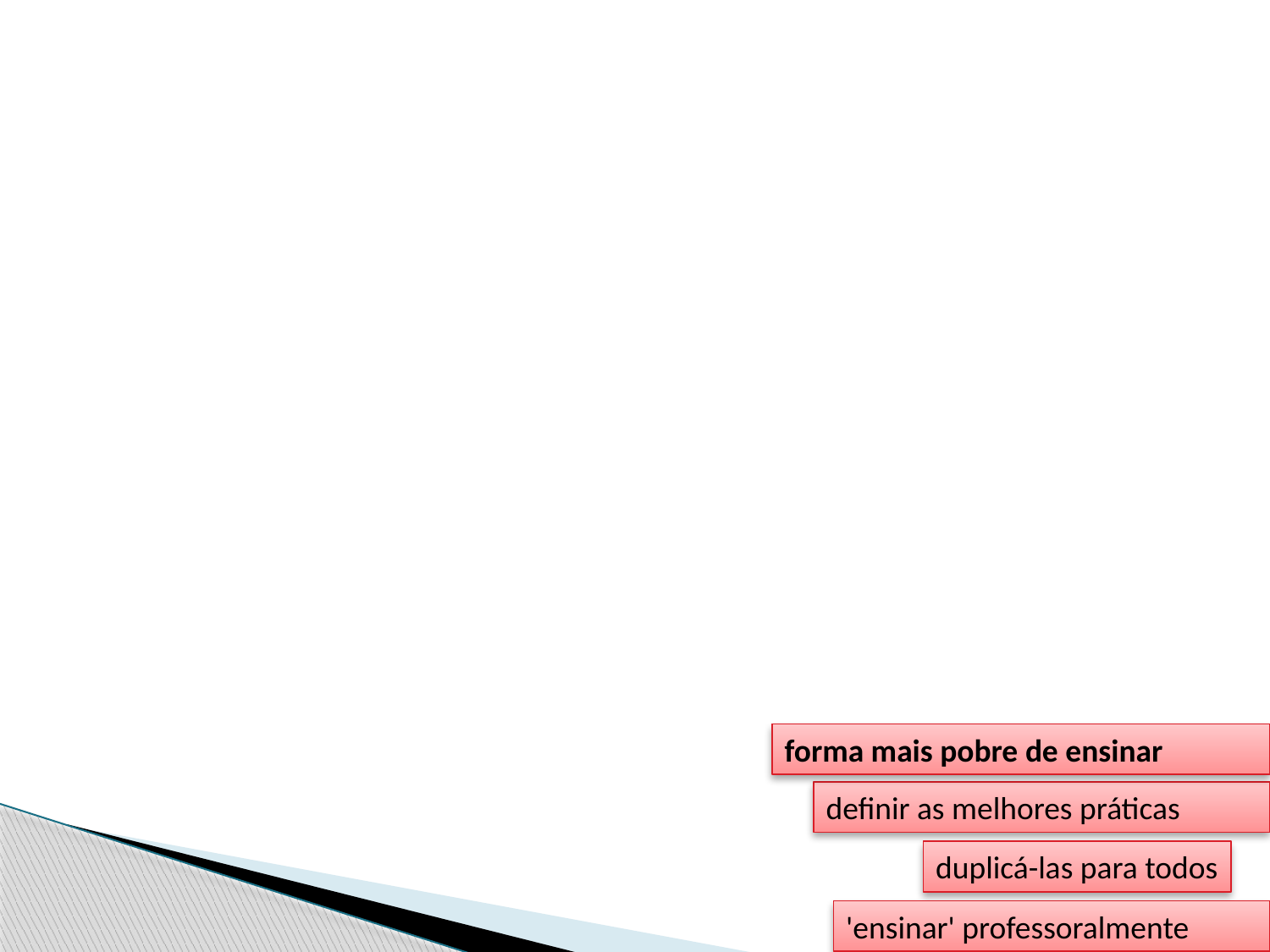

forma mais pobre de ensinar
definir as melhores práticas
duplicá-las para todos
'ensinar' professoralmente